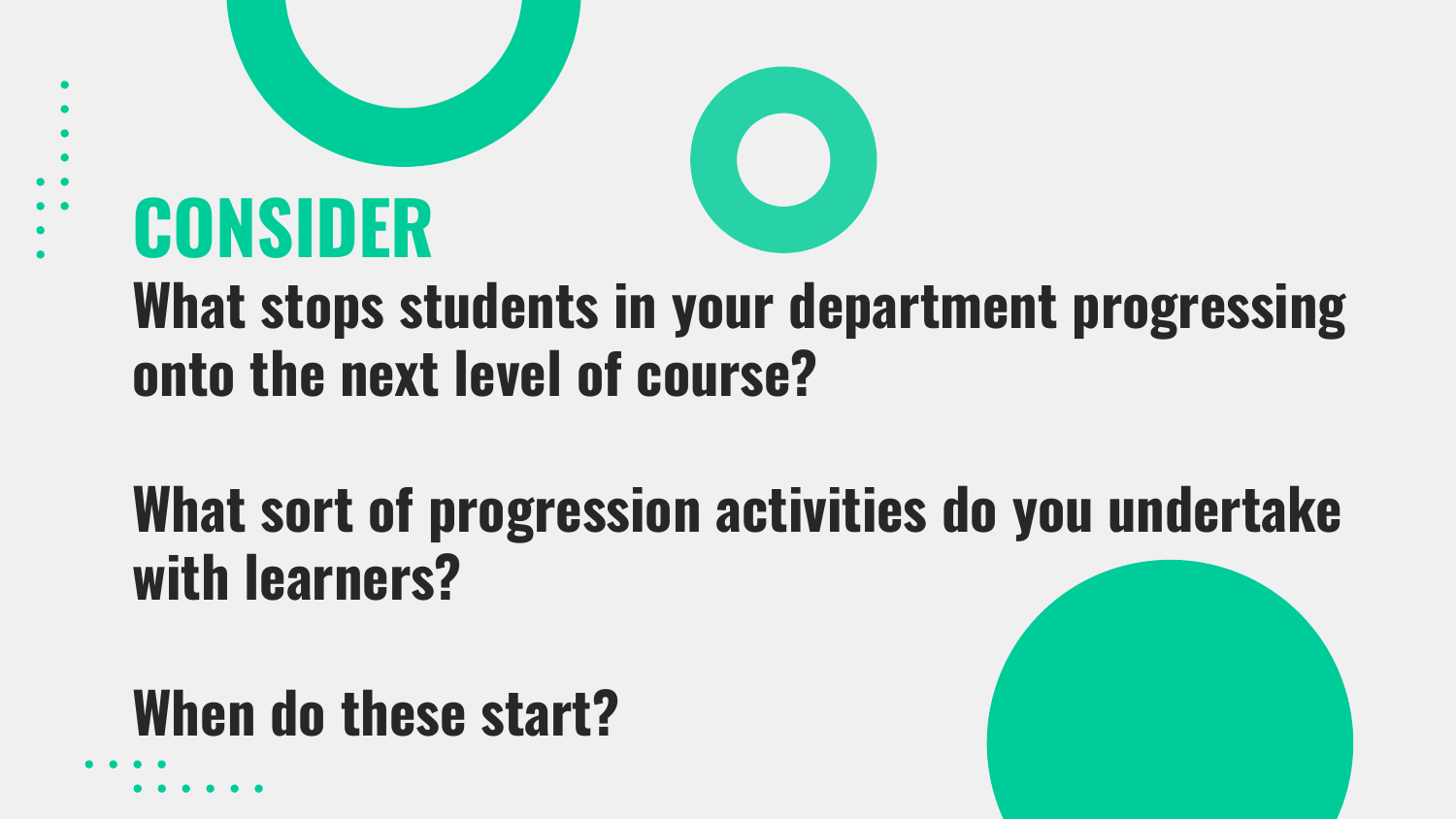

# CONSIDER What stops students in your department progressing onto the next level of course?  What sort of progression activities do you undertake with learners? When do these start?